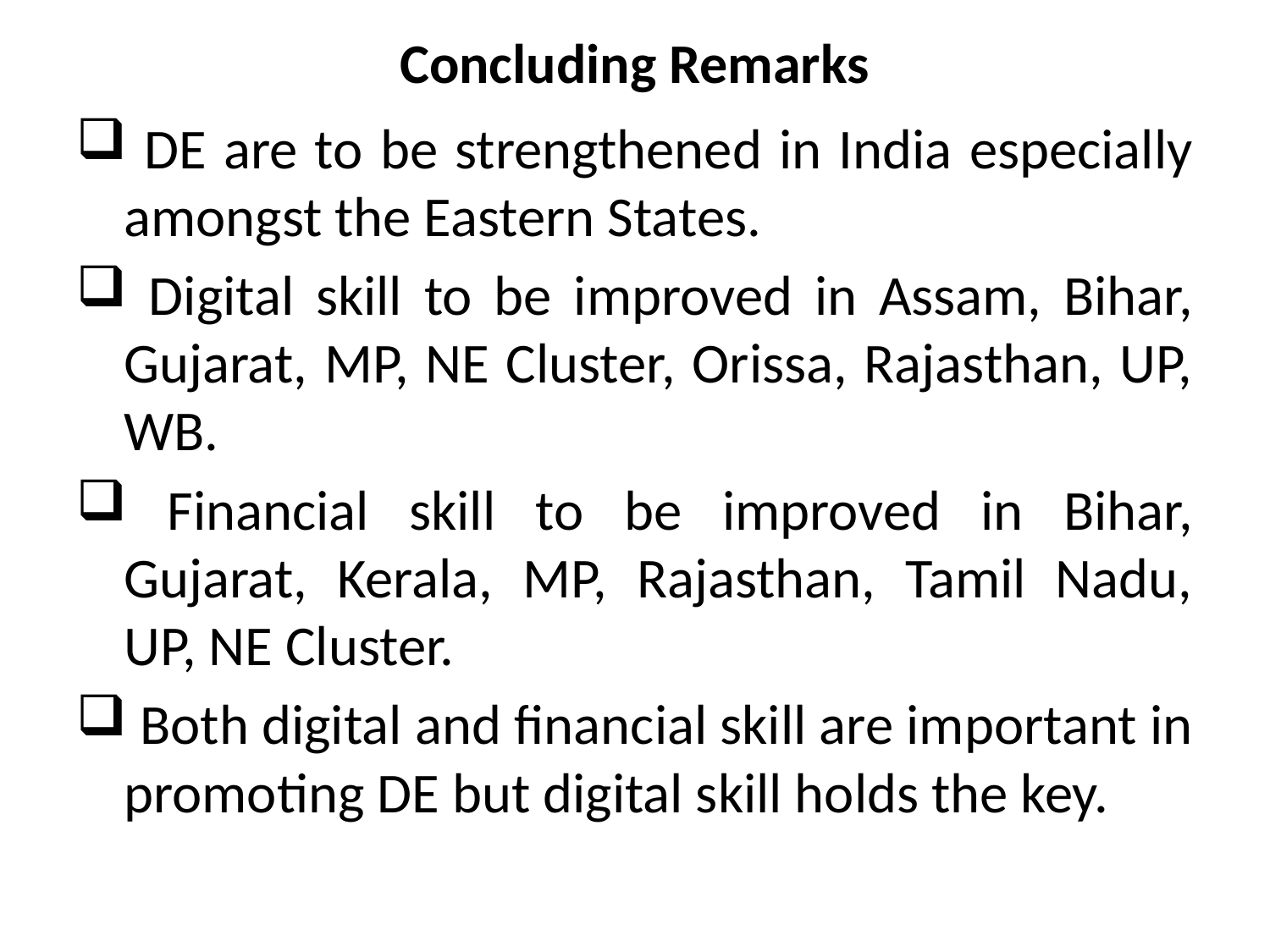

# Concluding Remarks
 DE are to be strengthened in India especially amongst the Eastern States.
 Digital skill to be improved in Assam, Bihar, Gujarat, MP, NE Cluster, Orissa, Rajasthan, UP, WB.
 Financial skill to be improved in Bihar, Gujarat, Kerala, MP, Rajasthan, Tamil Nadu, UP, NE Cluster.
 Both digital and financial skill are important in promoting DE but digital skill holds the key.